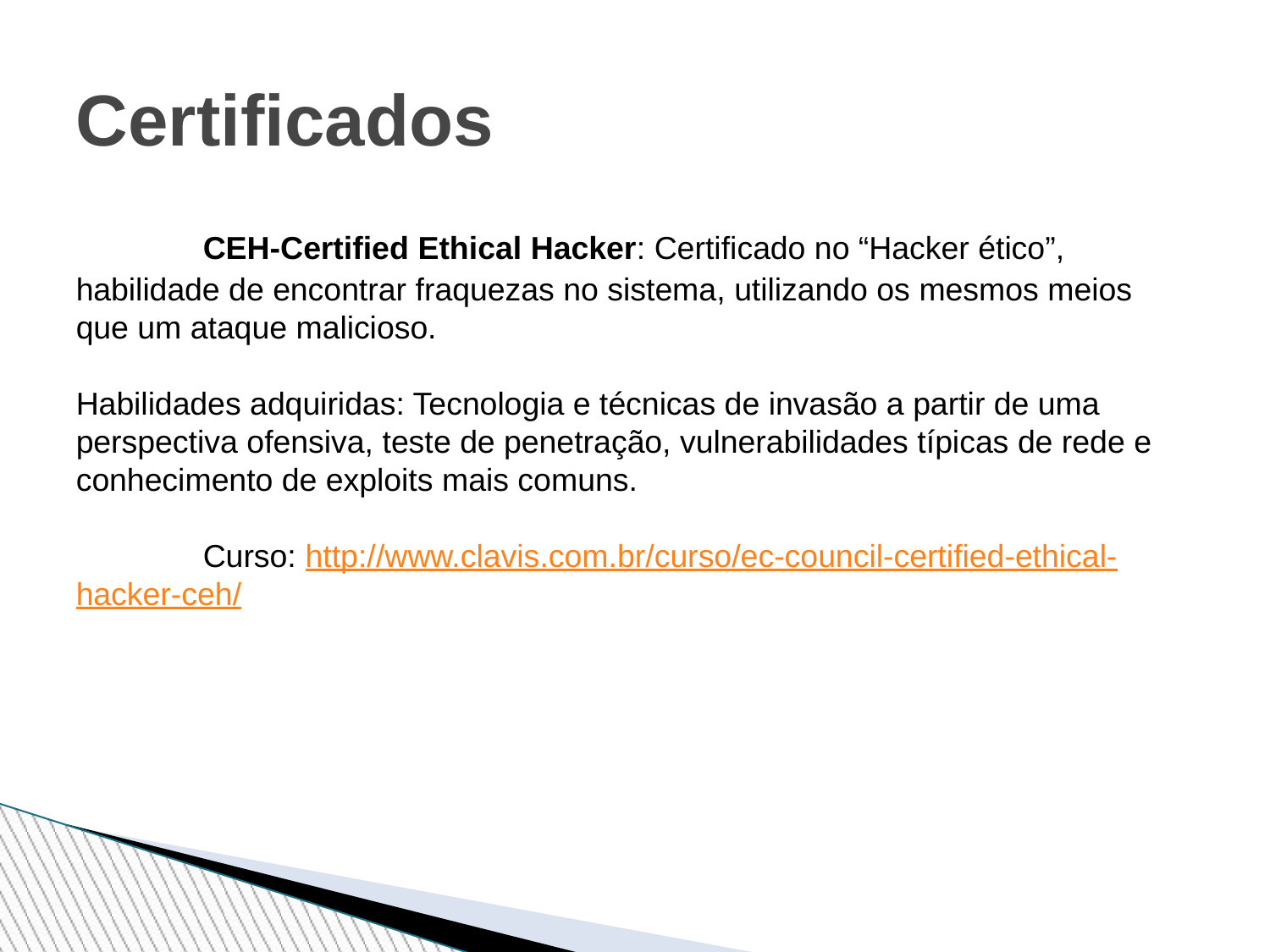

Certificados
	CEH-Certified Ethical Hacker: Certificado no “Hacker ético”,  habilidade de encontrar fraquezas no sistema, utilizando os mesmos meios que um ataque malicioso.

Habilidades adquiridas: Tecnologia e técnicas de invasão a partir de uma perspectiva ofensiva, teste de penetração, vulnerabilidades típicas de rede e conhecimento de exploits mais comuns.

	Curso: http://www.clavis.com.br/curso/ec-council-certified-ethical-hacker-ceh/